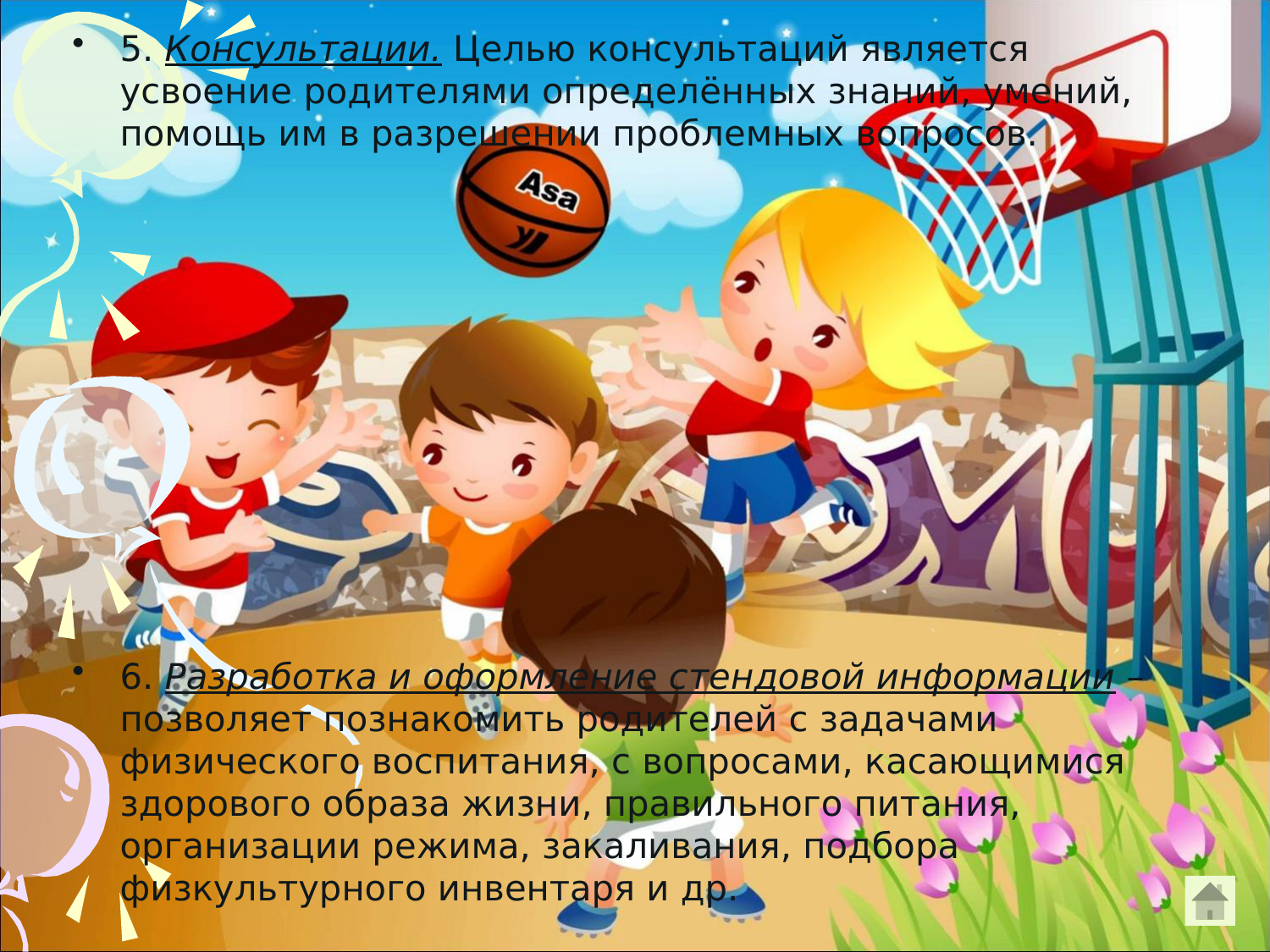

5. Консультации. Целью консультаций является усвоение родителями определённых знаний, умений, помощь им в разрешении проблемных вопросов.

6. Разработка и оформление стендовой информации – позволяет познакомить родителей с задачами физического воспитания, с вопросами, касающимися здорового образа жизни, правильного питания, организации режима, закаливания, подбора физкультурного инвентаря и др.